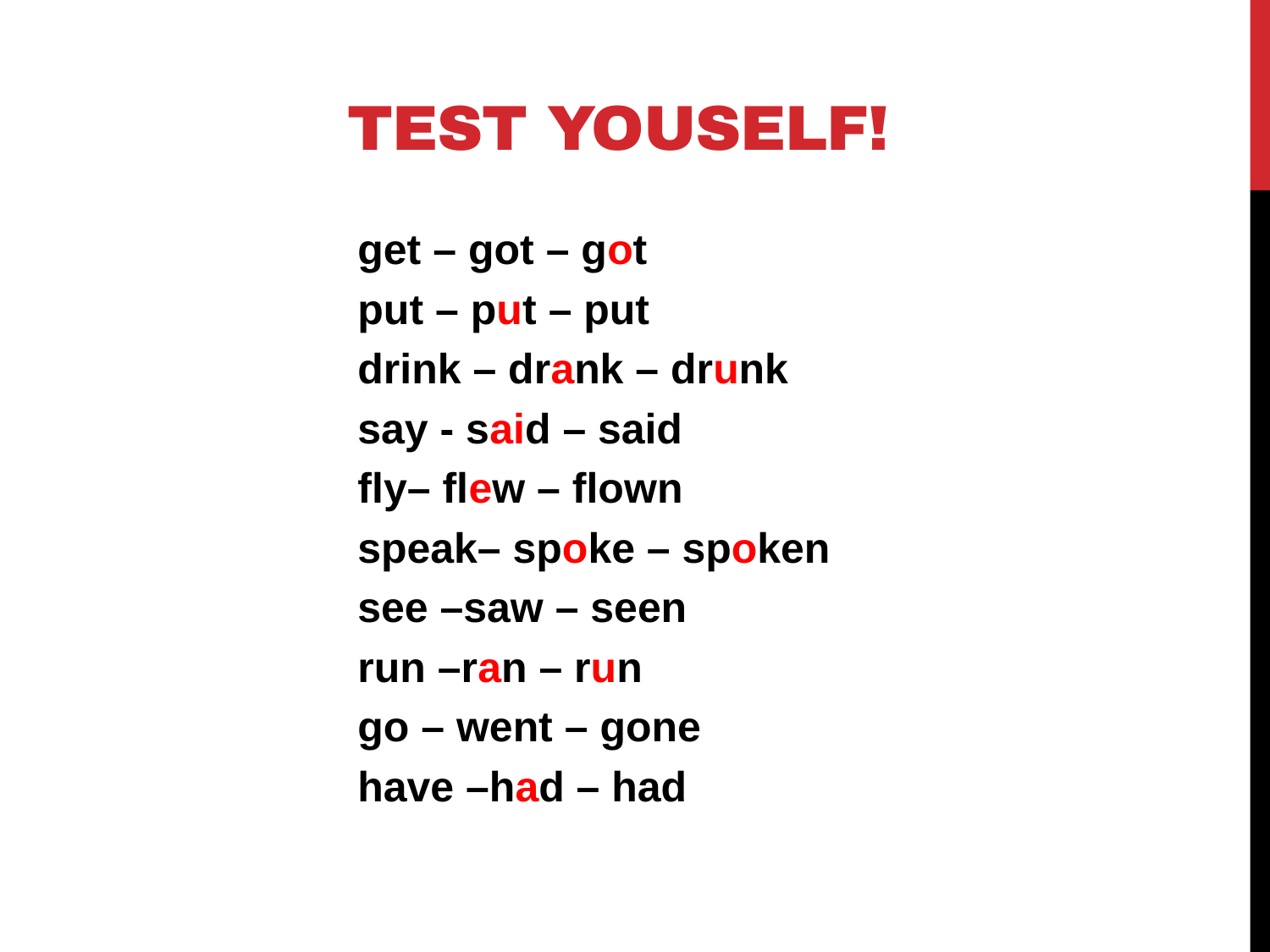

# Test youself!
get – got – got
put – put – put
drink – drank – drunk
say - said – said
fly– flew – flown
speak– spoke – spoken
see –saw – seen
run –ran – run
go – went – gone
have –had – had